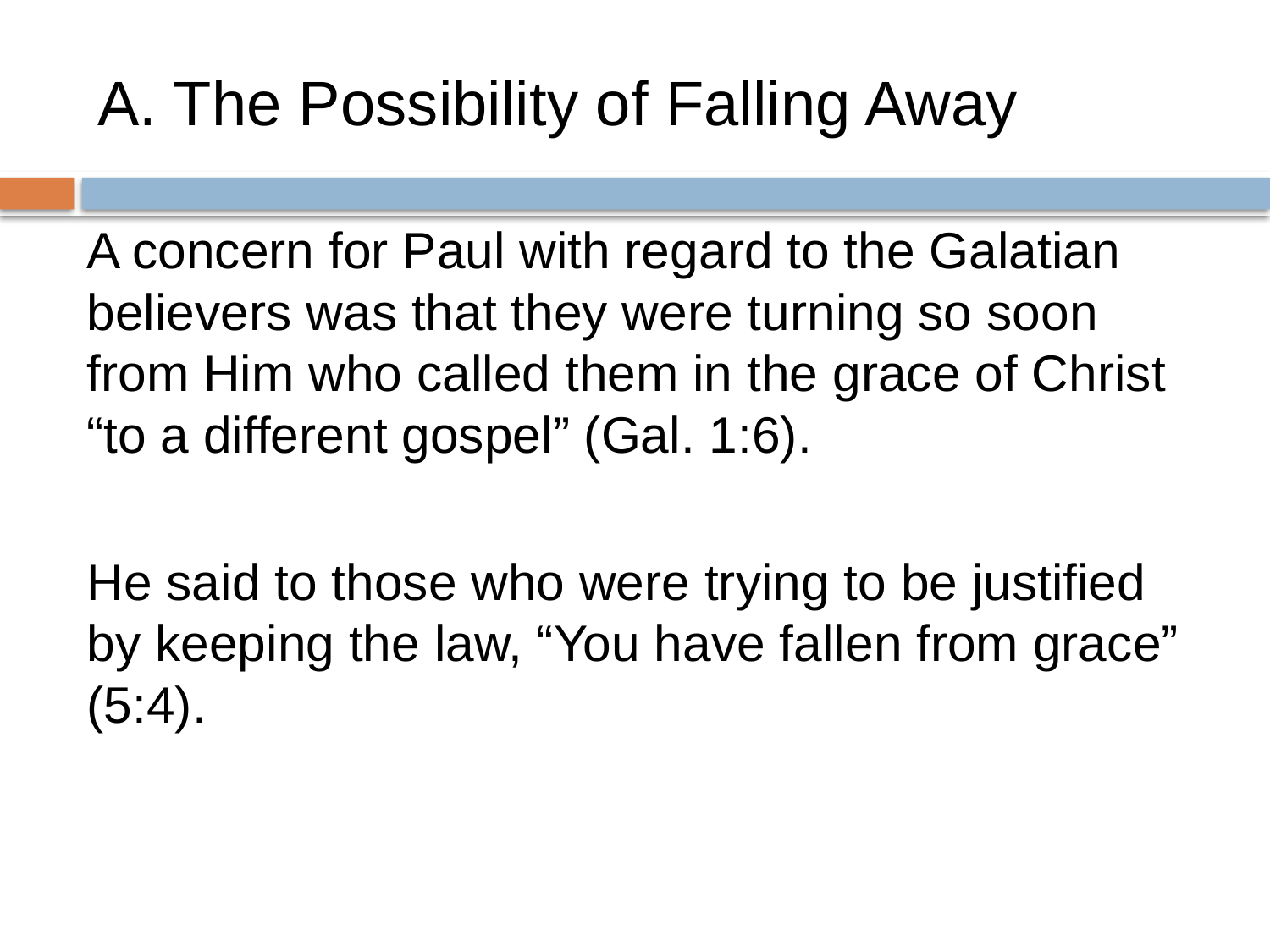

# A. The Possibility of Falling Away
A concern for Paul with regard to the Galatian believers was that they were turning so soon from Him who called them in the grace of Christ “to a different gospel” (Gal. 1:6).

He said to those who were trying to be justified by keeping the law, “You have fallen from grace” (5:4).